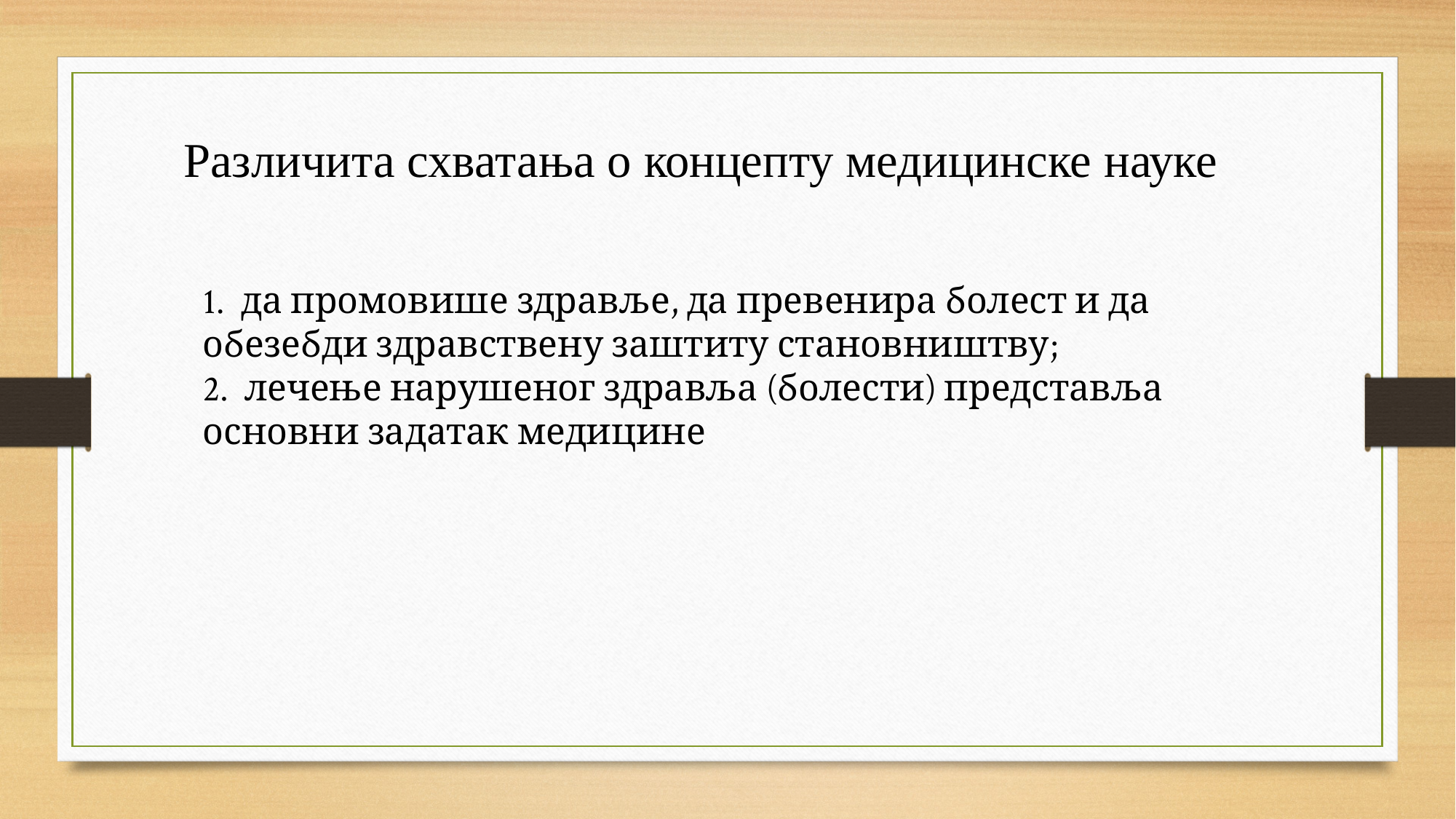

Различита схватања о концепту медицинске науке
1.  да промовише здравље, да превенира болест и да обезебди здравствену заштиту становништву;
2.  лечење нарушеног здравља (болести) представља основни задатак медицине